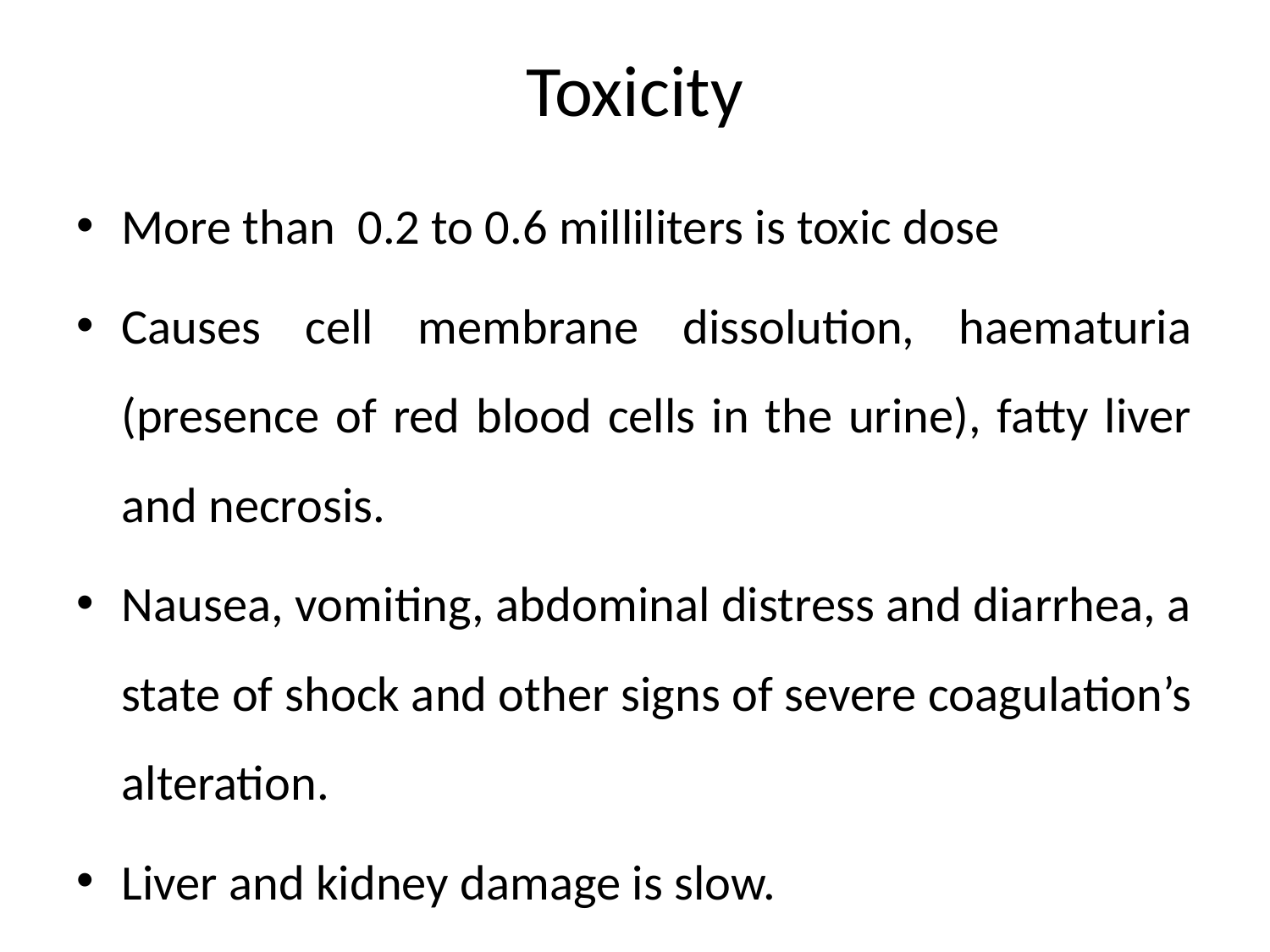

# Toxicity
More than  0.2 to 0.6 milliliters is toxic dose
Causes cell membrane dissolution, haematuria (presence of red blood cells in the urine), fatty liver and necrosis.
Nausea, vomiting, abdominal distress and diarrhea, a state of shock and other signs of severe coagulation’s alteration.
Liver and kidney damage is slow.